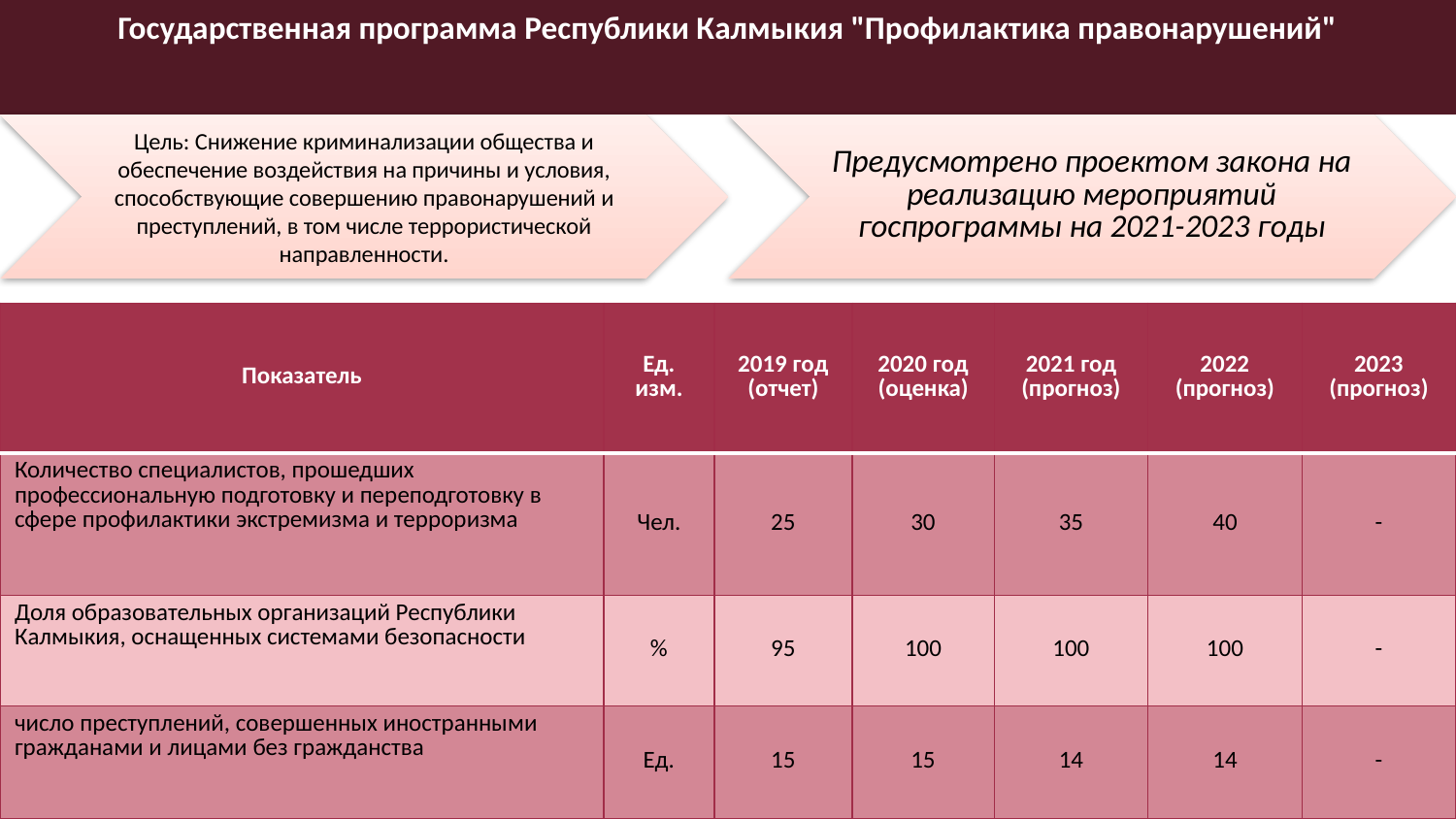

Государственная программа Республики Калмыкия "Профилактика правонарушений"
Цель: Снижение криминализации общества и обеспечение воздействия на причины и условия, способствующие совершению правонарушений и преступлений, в том числе террористической направленности.
Предусмотрено проектом закона на реализацию мероприятий госпрограммы на 2021-2023 годы
| Показатель | Ед. изм. | 2019 год (отчет) | 2020 год (оценка) | 2021 год (прогноз) | 2022 (прогноз) | 2023 (прогноз) |
| --- | --- | --- | --- | --- | --- | --- |
| Количество специалистов, прошедших профессиональную подготовку и переподготовку в сфере профилактики экстремизма и терроризма | Чел. | 25 | 30 | 35 | 40 | - |
| Доля образовательных организаций Республики Калмыкия, оснащенных системами безопасности | % | 95 | 100 | 100 | 100 | - |
| число преступлений, совершенных иностранными гражданами и лицами без гражданства | Ед. | 15 | 15 | 14 | 14 | - |